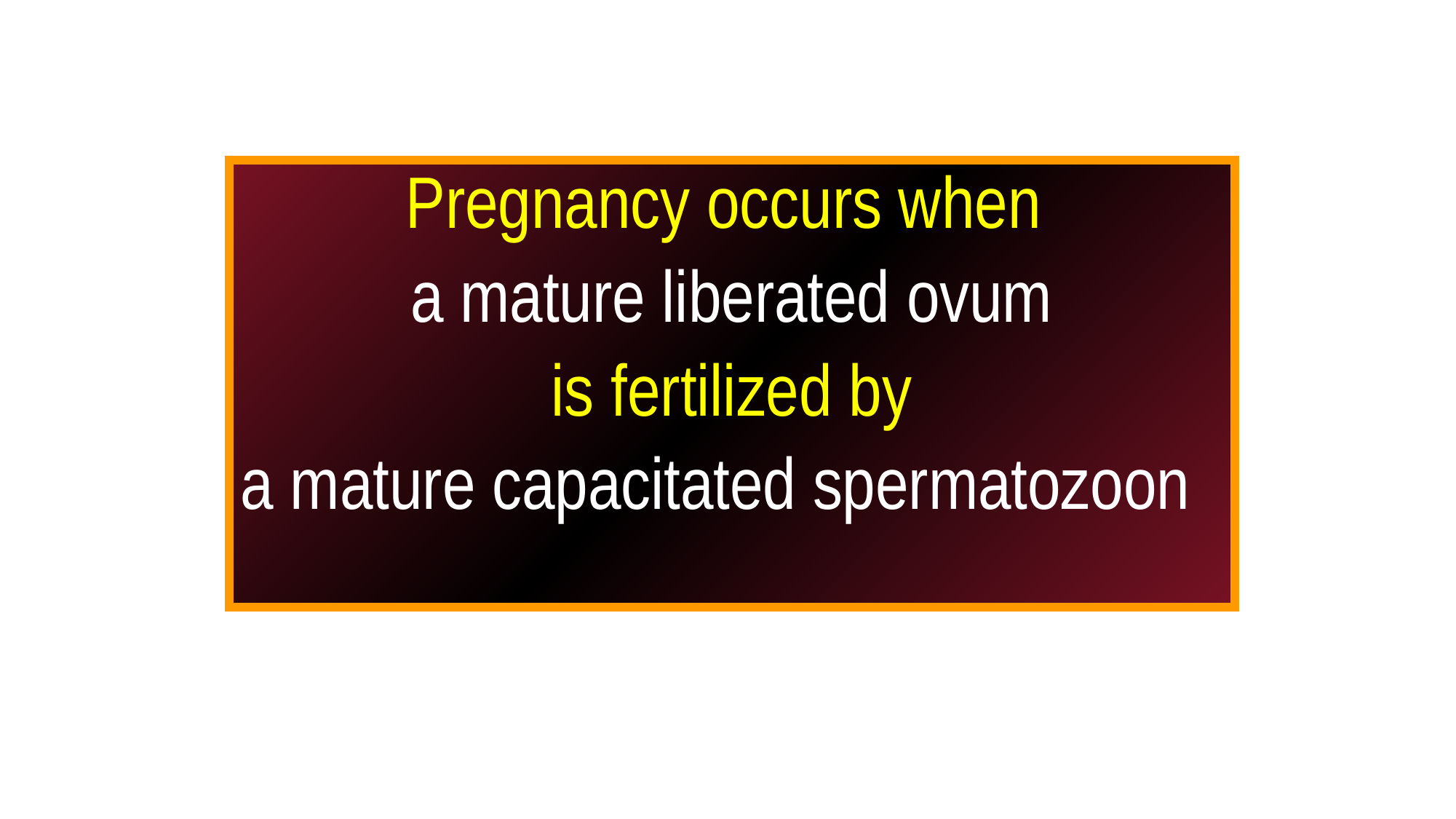

Pregnancy occurs when
a mature liberated ovum
 is fertilized by
a mature capacitated spermatozoon